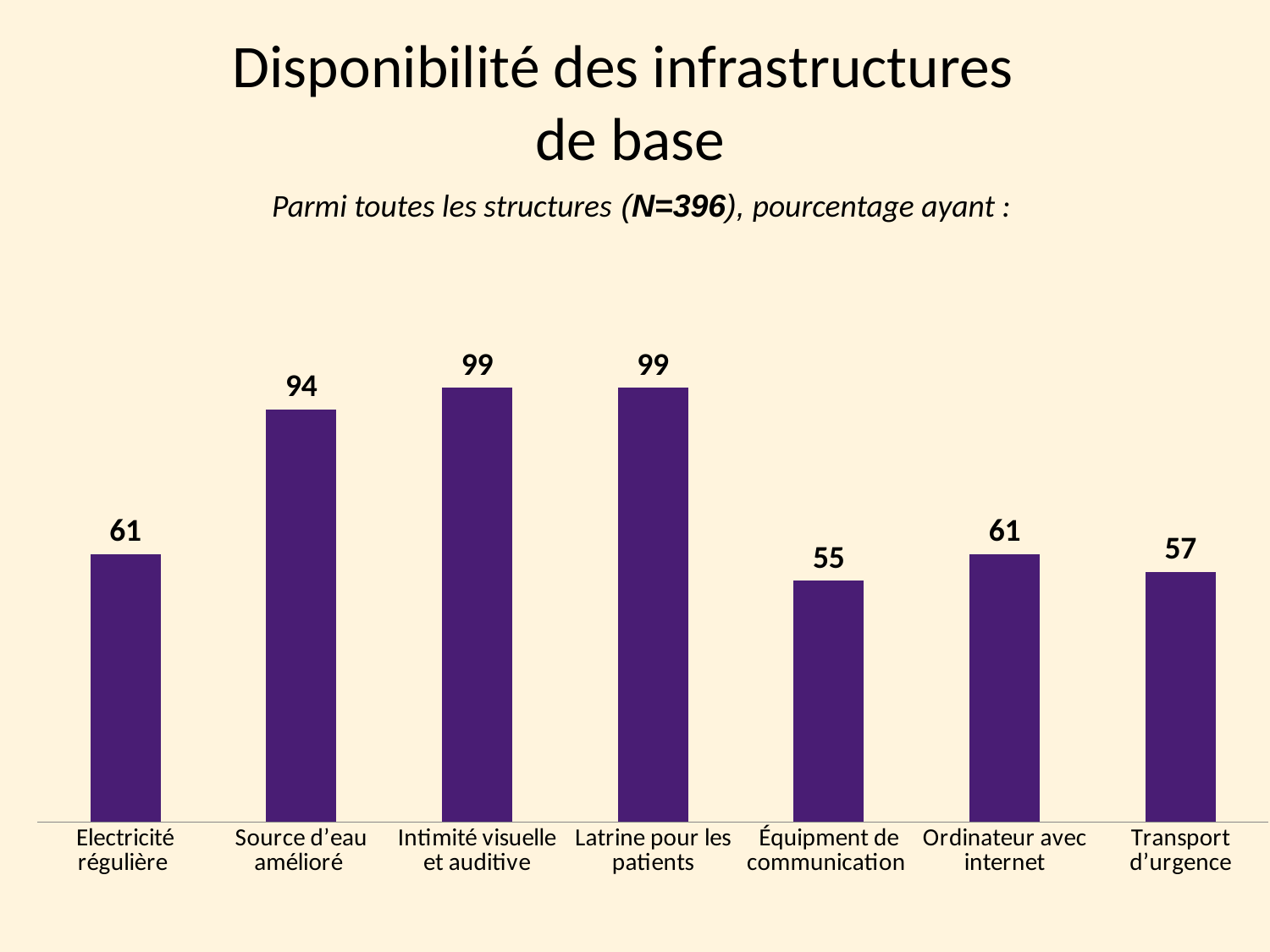

# Disponibilité des infrastructures de base
Parmi toutes les structures (N=396), pourcentage ayant :

### Chart

| Category | Total2 |
|---|---|
| Electricité régulière  | 61.0 |
| Source d’eau amélioré  | 94.0 |
| Intimité visuelle et auditive | 99.0 |
| Latrine pour les patients | 99.0 |
| Équipment de communication  | 55.0 |
| Ordinateur avec internet | 61.0 |
| Transport d’urgence | 57.0 |